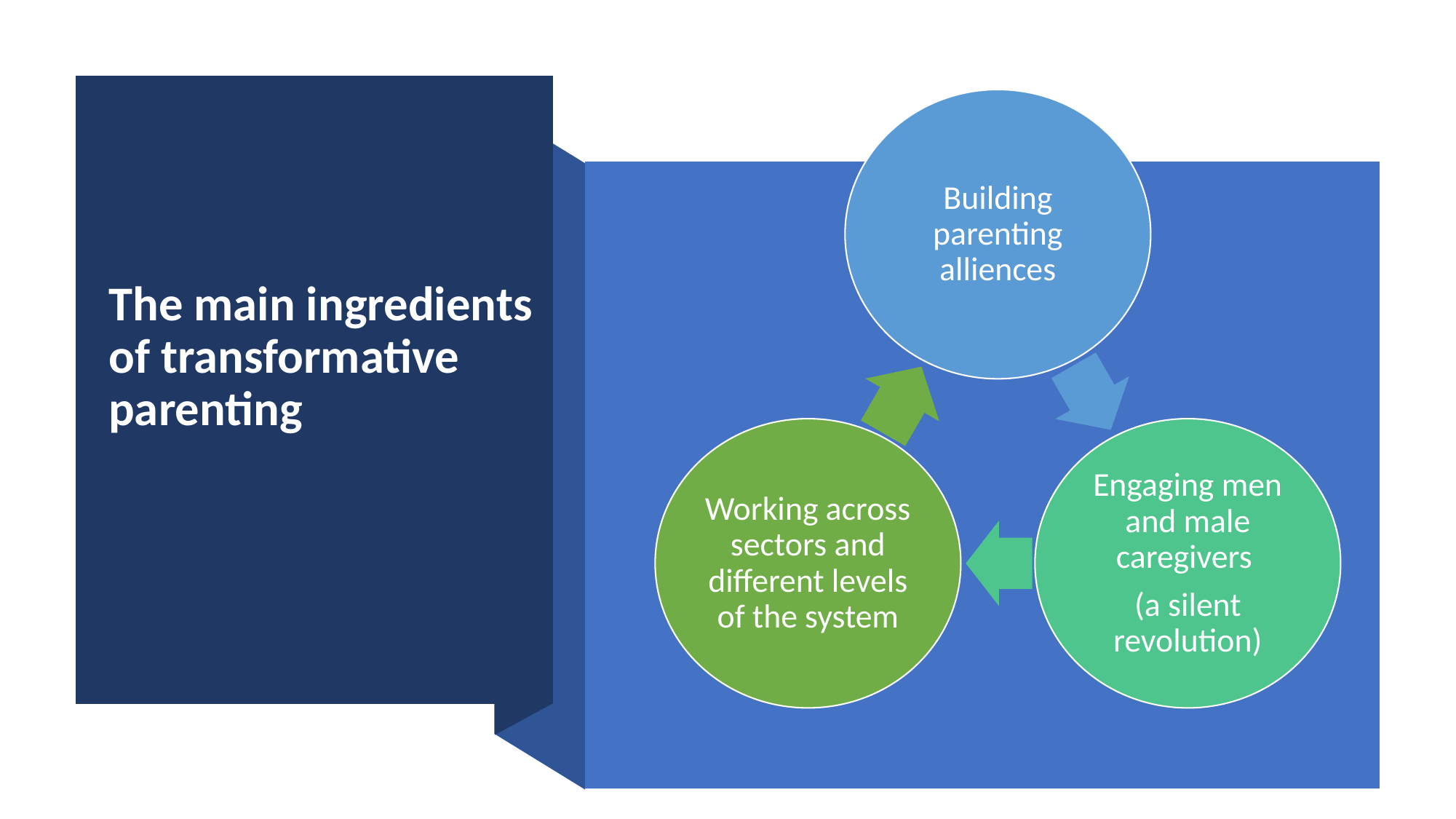

Building parenting alliences

Engaging men and male caregivers
(a silent revolution)

Working across sectors and different levels of the system

# The main ingredients of transformative parenting